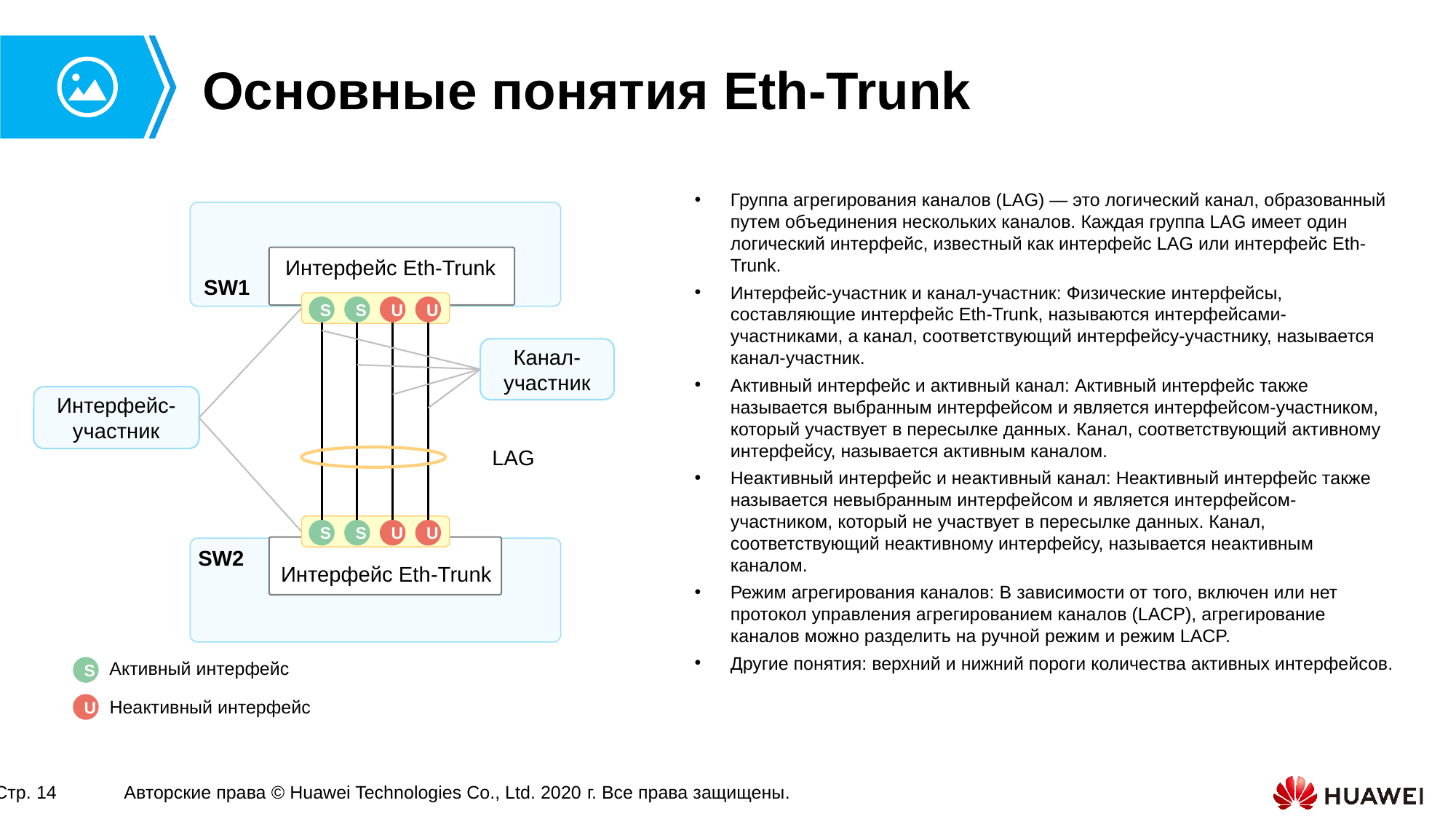

# Основные понятия Eth-Trunk
Группа агрегирования каналов (LAG) — это логический канал, образованный путем объединения нескольких каналов. Каждая группа LAG имеет один логический интерфейс, известный как интерфейс LAG или интерфейс Eth-Trunk.
Интерфейс-участник и канал-участник: Физические интерфейсы, составляющие интерфейс Eth-Trunk, называются интерфейсами-участниками, а канал, соответствующий интерфейсу-участнику, называется канал-участник.
Активный интерфейс и активный канал: Активный интерфейс также называется выбранным интерфейсом и является интерфейсом-участником, который участвует в пересылке данных. Канал, соответствующий активному интерфейсу, называется активным каналом.
Неактивный интерфейс и неактивный канал: Неактивный интерфейс также называется невыбранным интерфейсом и является интерфейсом-участником, который не участвует в пересылке данных. Канал, соответствующий неактивному интерфейсу, называется неактивным каналом.
Режим агрегирования каналов: В зависимости от того, включен или нет протокол управления агрегированием каналов (LACP), агрегирование каналов можно разделить на ручной режим и режим LACP.
Другие понятия: верхний и нижний пороги количества активных интерфейсов.

Интерфейс Eth-Trunk
SW1

S
S
U
U
Канал-участник
Интерфейс-участник
LAG

S
S
U
U

SW2
Интерфейс Eth-Trunk
Активный интерфейс
S
Неактивный интерфейс
U